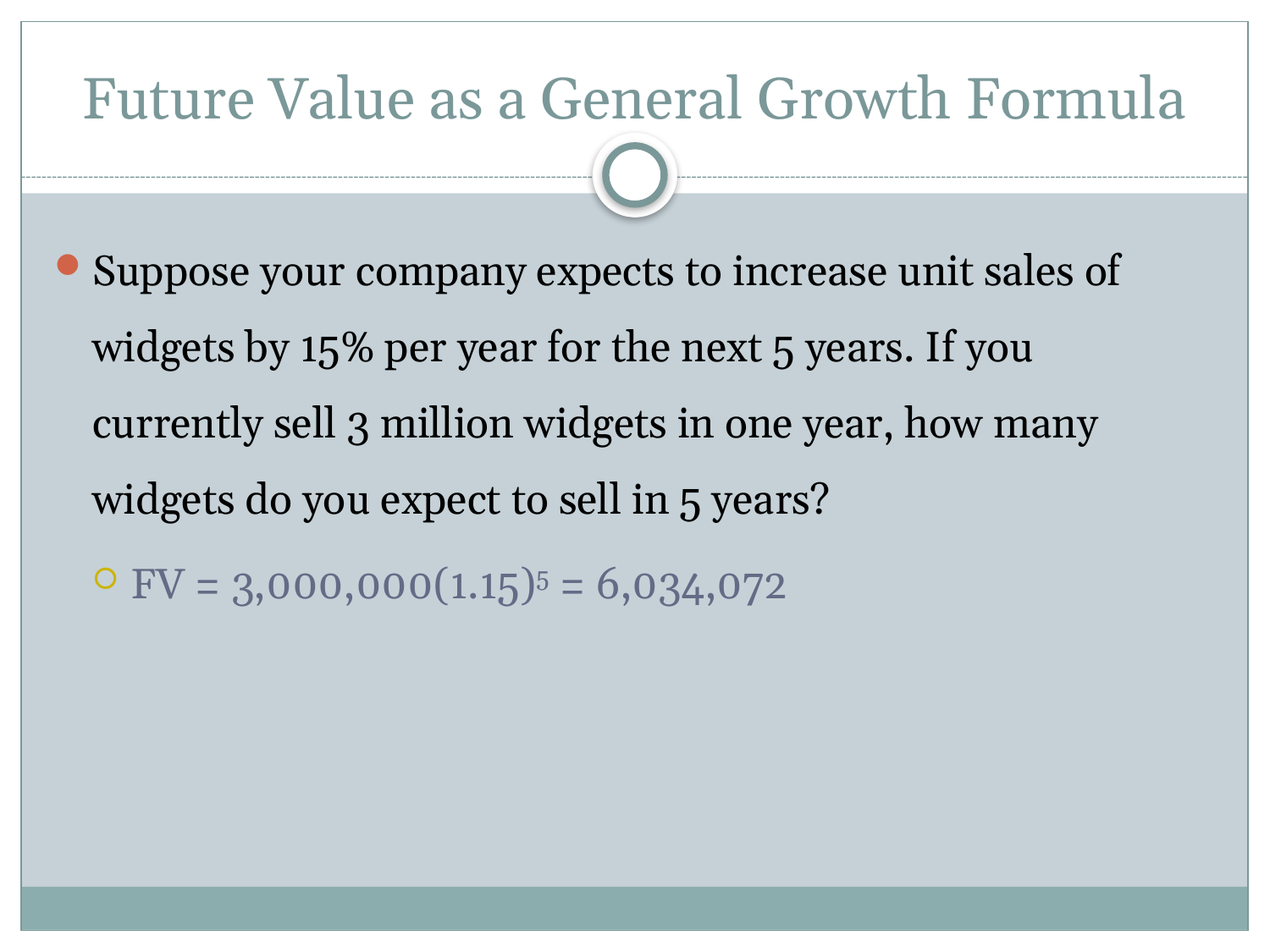

# Future Value as a General Growth Formula
Suppose your company expects to increase unit sales of widgets by 15% per year for the next 5 years. If you currently sell 3 million widgets in one year, how many widgets do you expect to sell in 5 years?
FV = 3,000,000(1.15)5 = 6,034,072